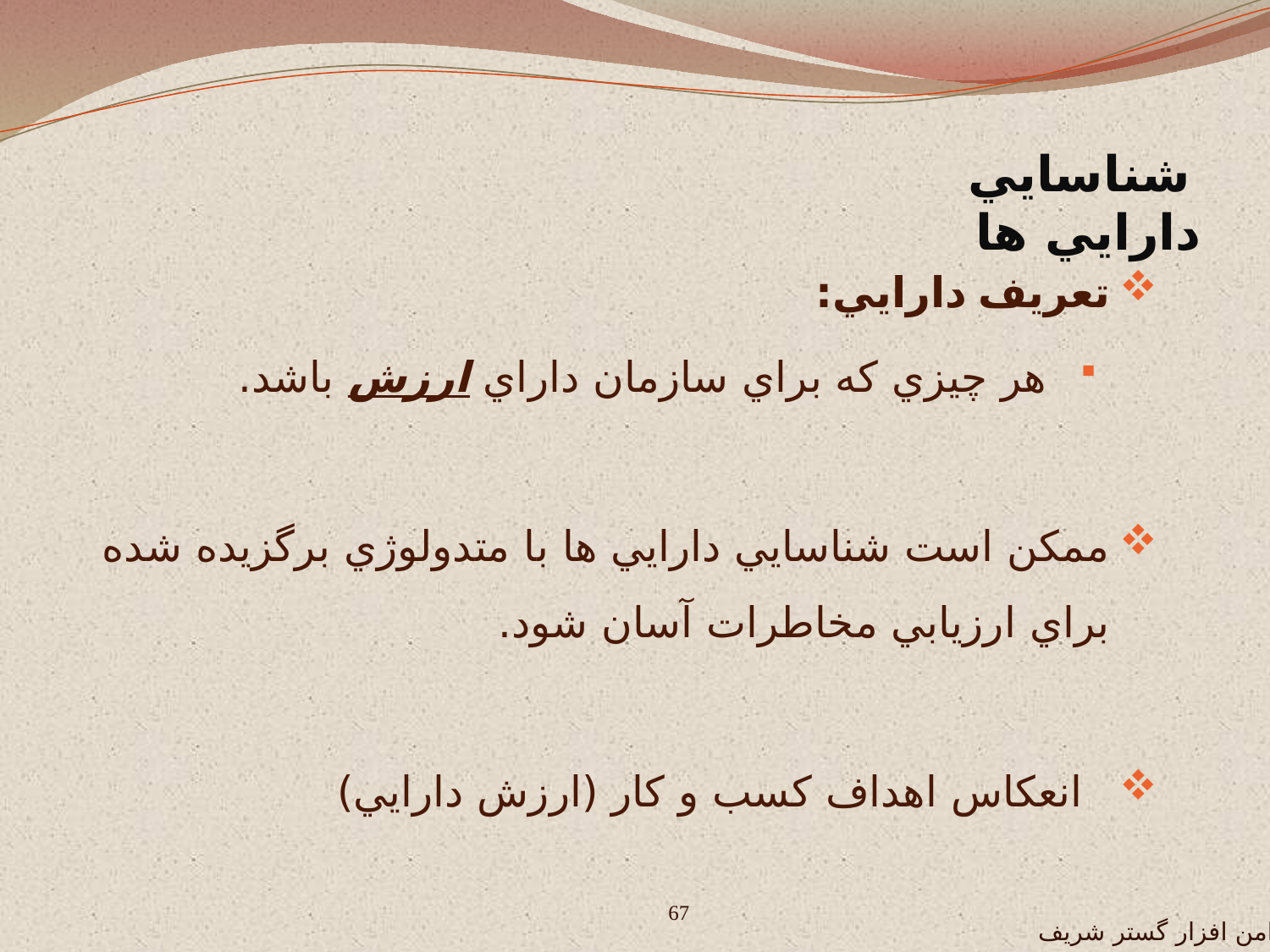

شناسايي دارايي ها

تعريف دارايي:
   هر چيزي که براي سازمان داراي ارزش باشد.

ممکن است شناسايي دارايي ها با متدولوژي برگزيده شده براي ارزيابي مخاطرات آسان شود.

  انعکاس اهداف کسب و کار (ارزش دارايي)